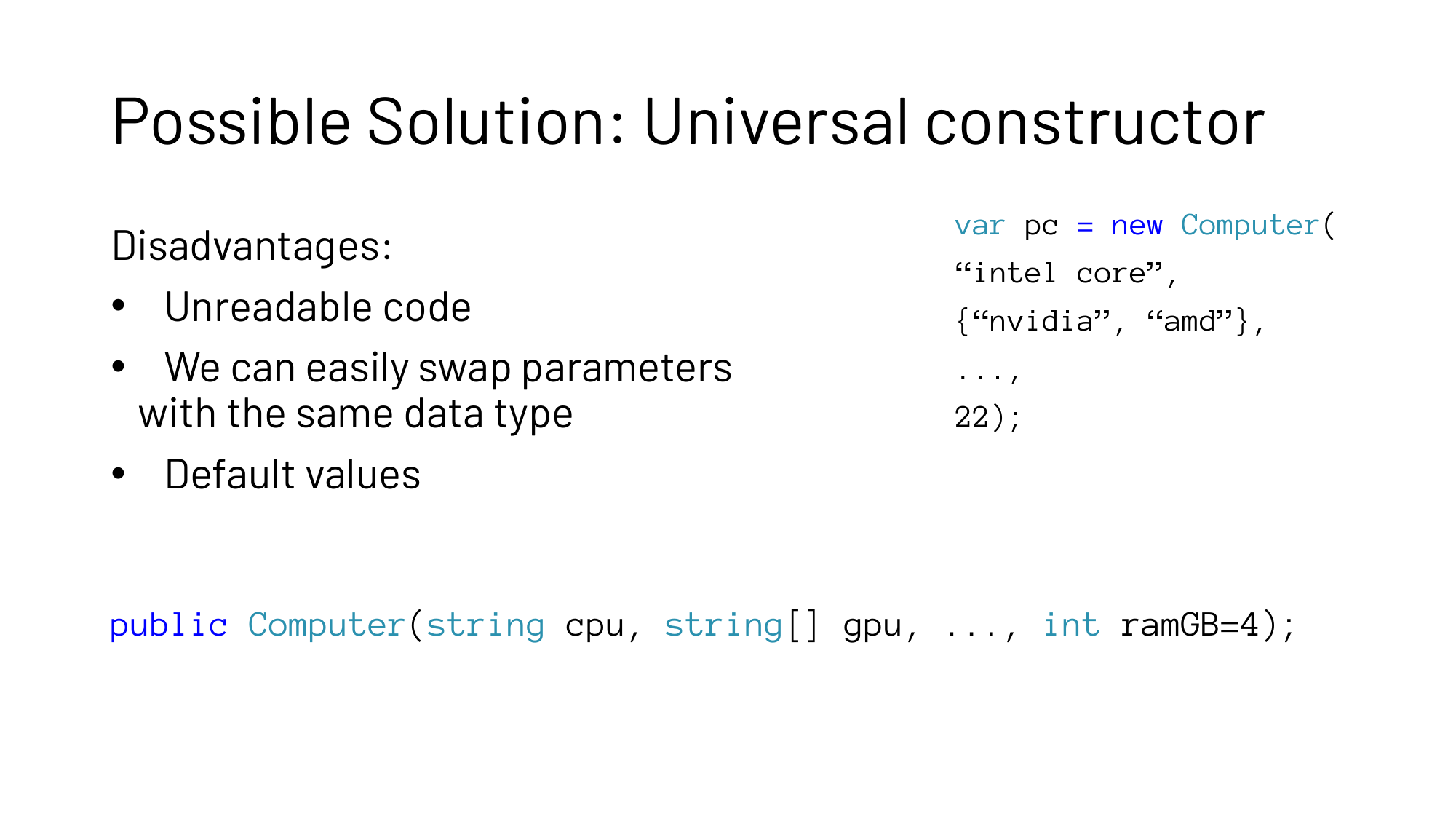

# Possible Solution: Universal constructor
var pc = new Computer(
“intel core”,
{“nvidia”, “amd”},
...,
22);
Disadvantages:
   Unreadable code
   We can easily swap parameters with the same data type
   Default values
public Computer(string cpu, string[] gpu, ..., int ramGB=4);